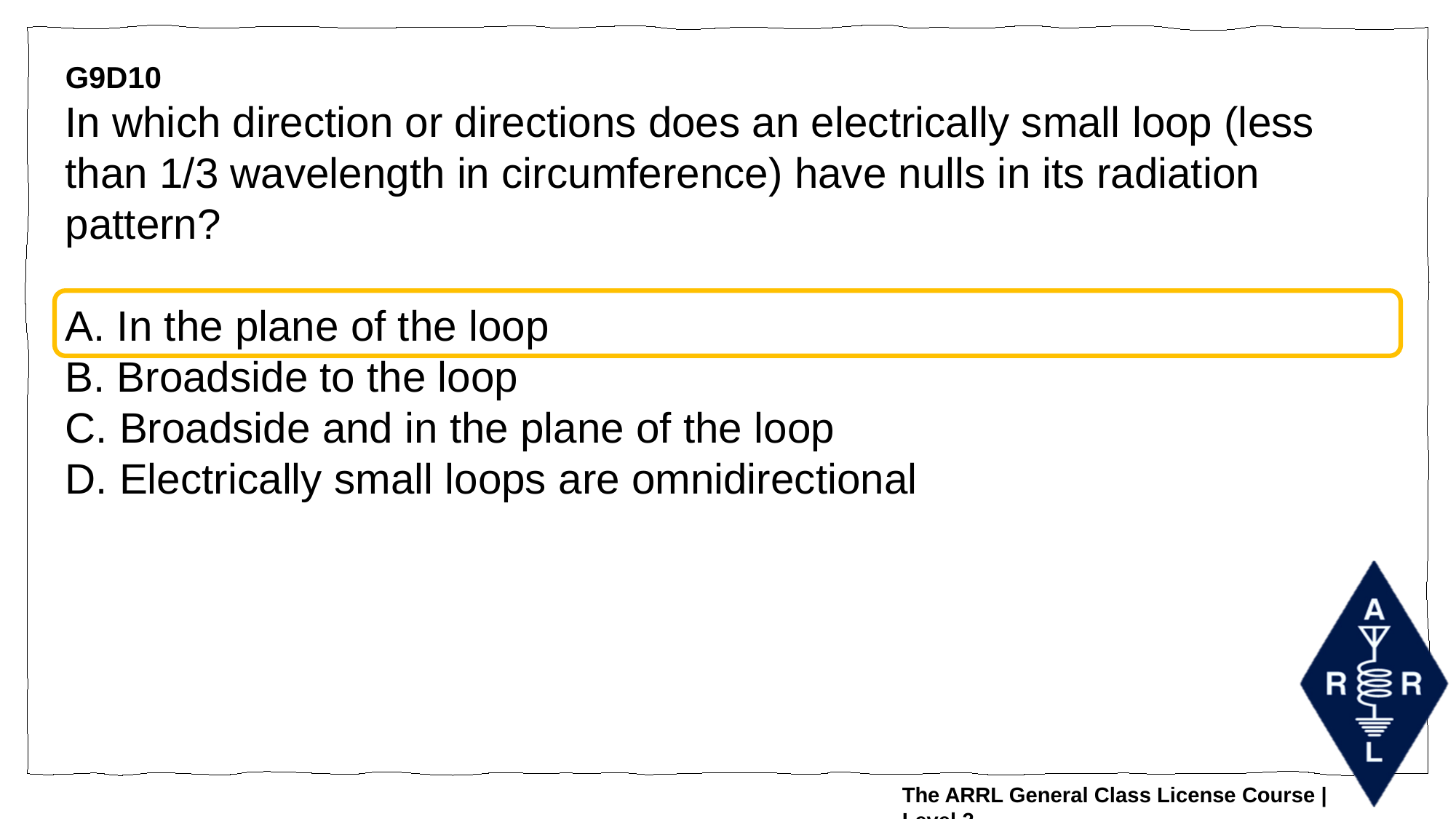

G9D10
In which direction or directions does an electrically small loop (less than 1/3 wavelength in circumference) have nulls in its radiation pattern?

A. In the plane of the loop
B. Broadside to the loop
C. Broadside and in the plane of the loop
D. Electrically small loops are omnidirectional